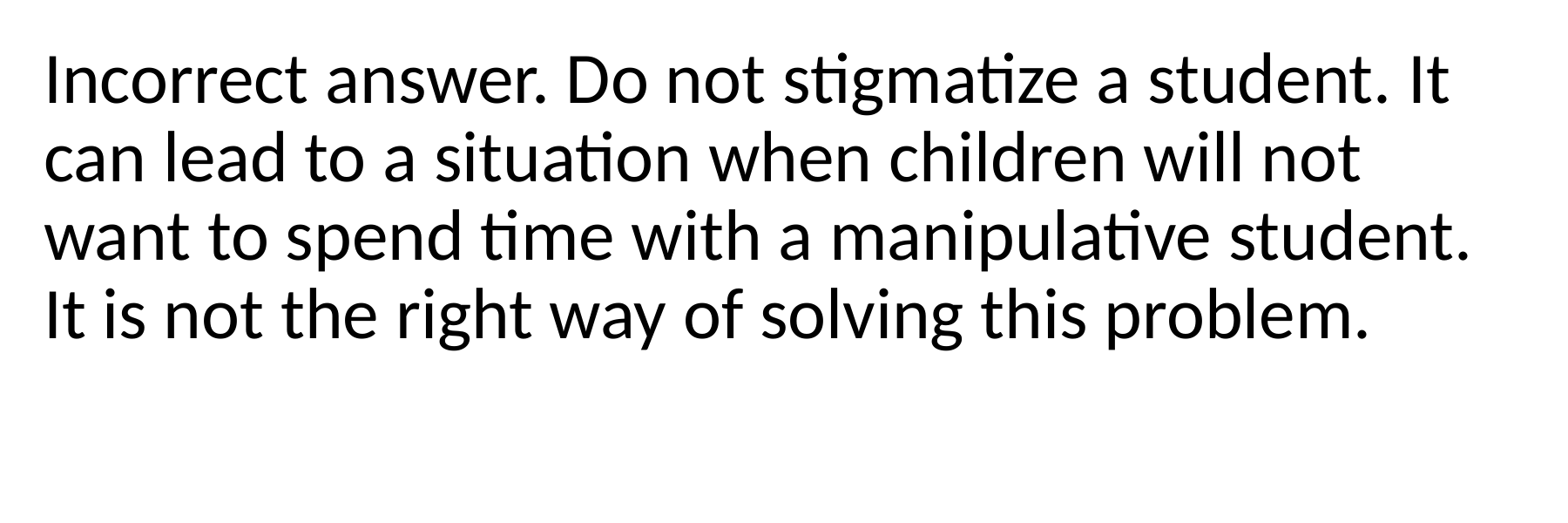

Incorrect answer. Do not stigmatize a student. It can lead to a situation when children will not want to spend time with a manipulative student. It is not the right way of solving this problem.